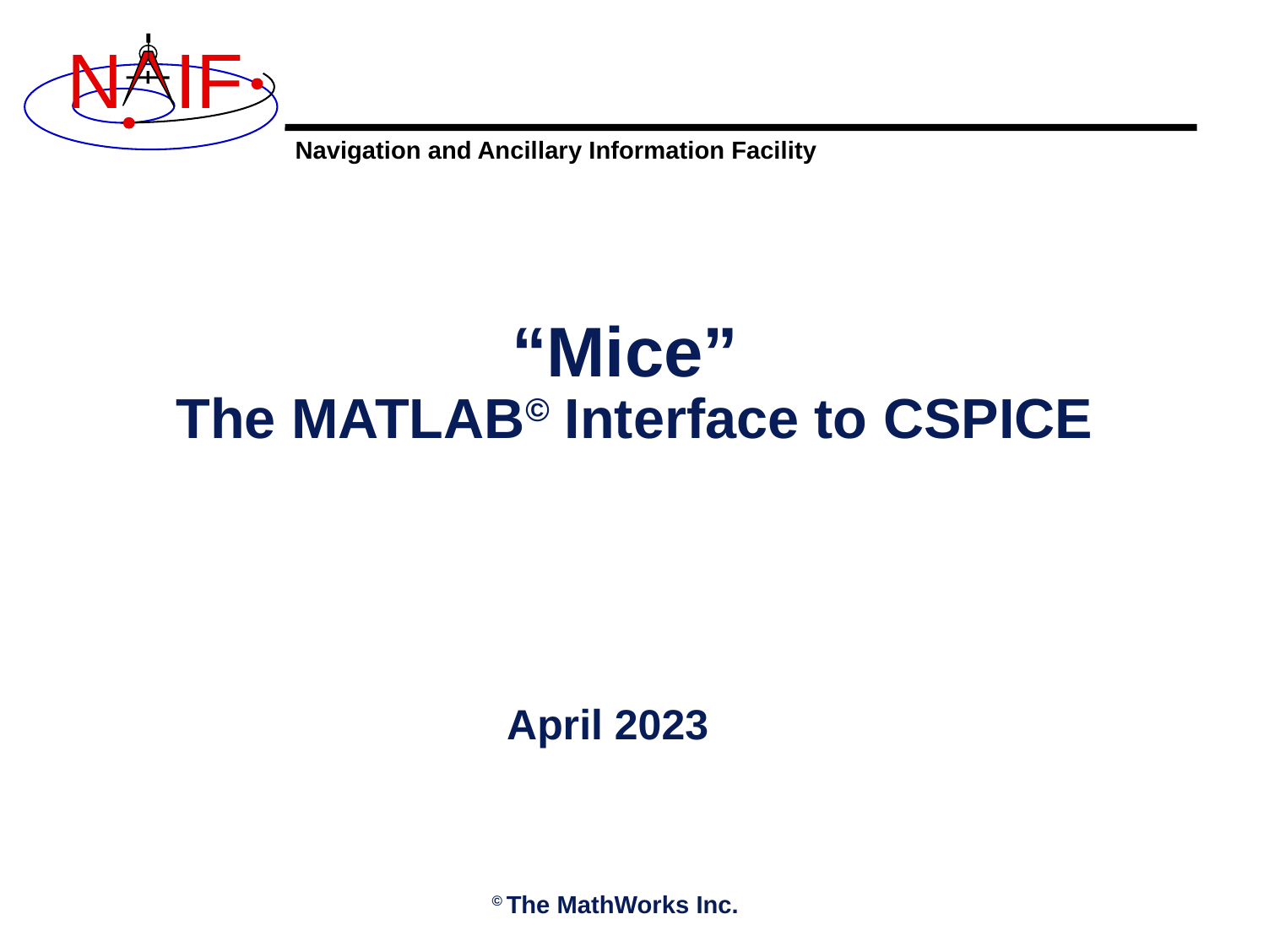

# “Mice” The MATLAB© Interface to CSPICE

April 2023
© The MathWorks Inc.